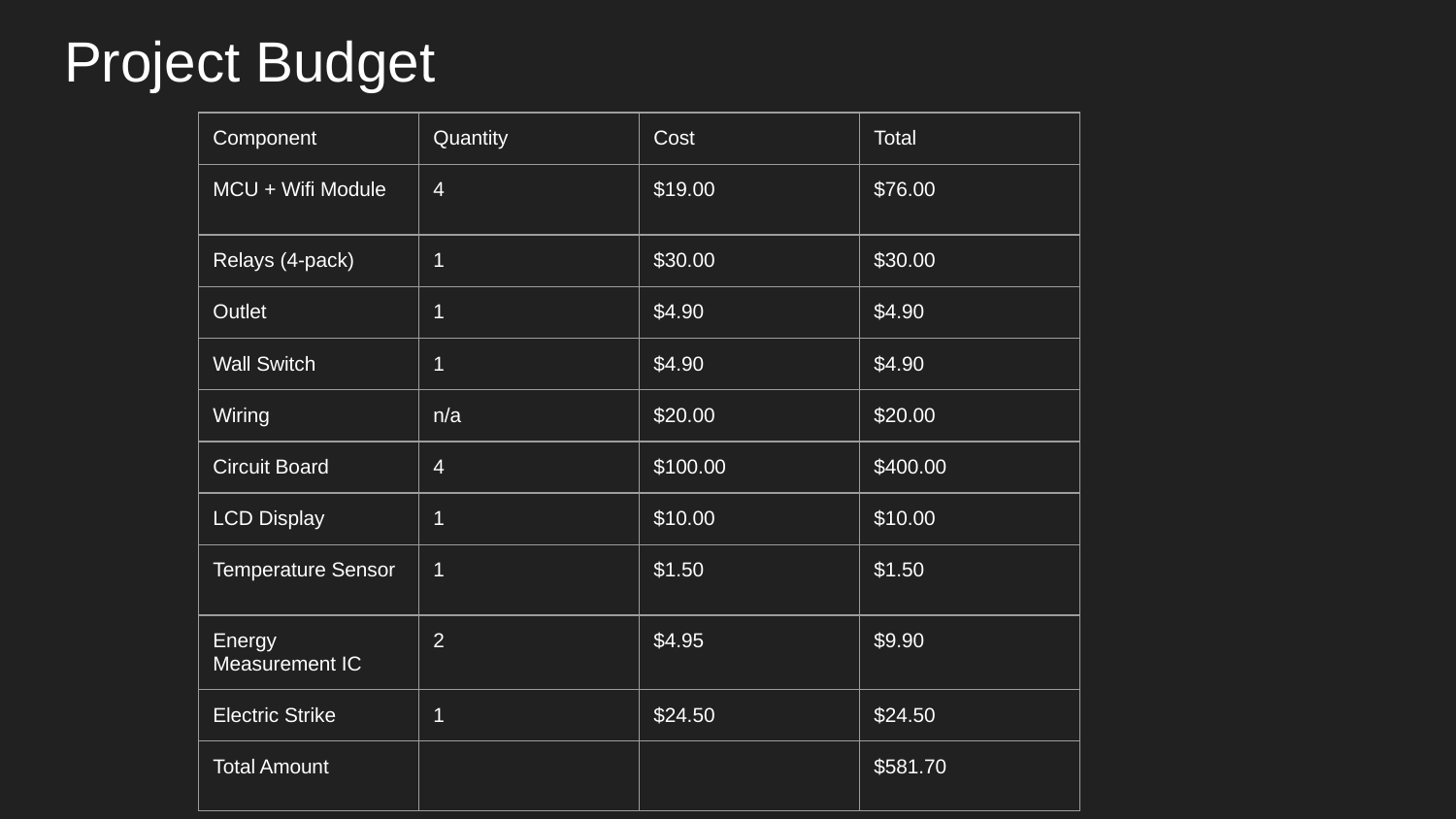

# Project Budget
| Component | Quantity | Cost | Total |
| --- | --- | --- | --- |
| MCU + Wifi Module | 4 | $19.00 | $76.00 |
| Relays (4-pack) | 1 | $30.00 | $30.00 |
| Outlet | 1 | $4.90 | $4.90 |
| Wall Switch | 1 | $4.90 | $4.90 |
| Wiring | n/a | $20.00 | $20.00 |
| Circuit Board | 4 | $100.00 | $400.00 |
| LCD Display | 1 | $10.00 | $10.00 |
| Temperature Sensor | 1 | $1.50 | $1.50 |
| Energy Measurement IC | 2 | $4.95 | $9.90 |
| Electric Strike | 1 | $24.50 | $24.50 |
| Total Amount |  |  | $581.70 |